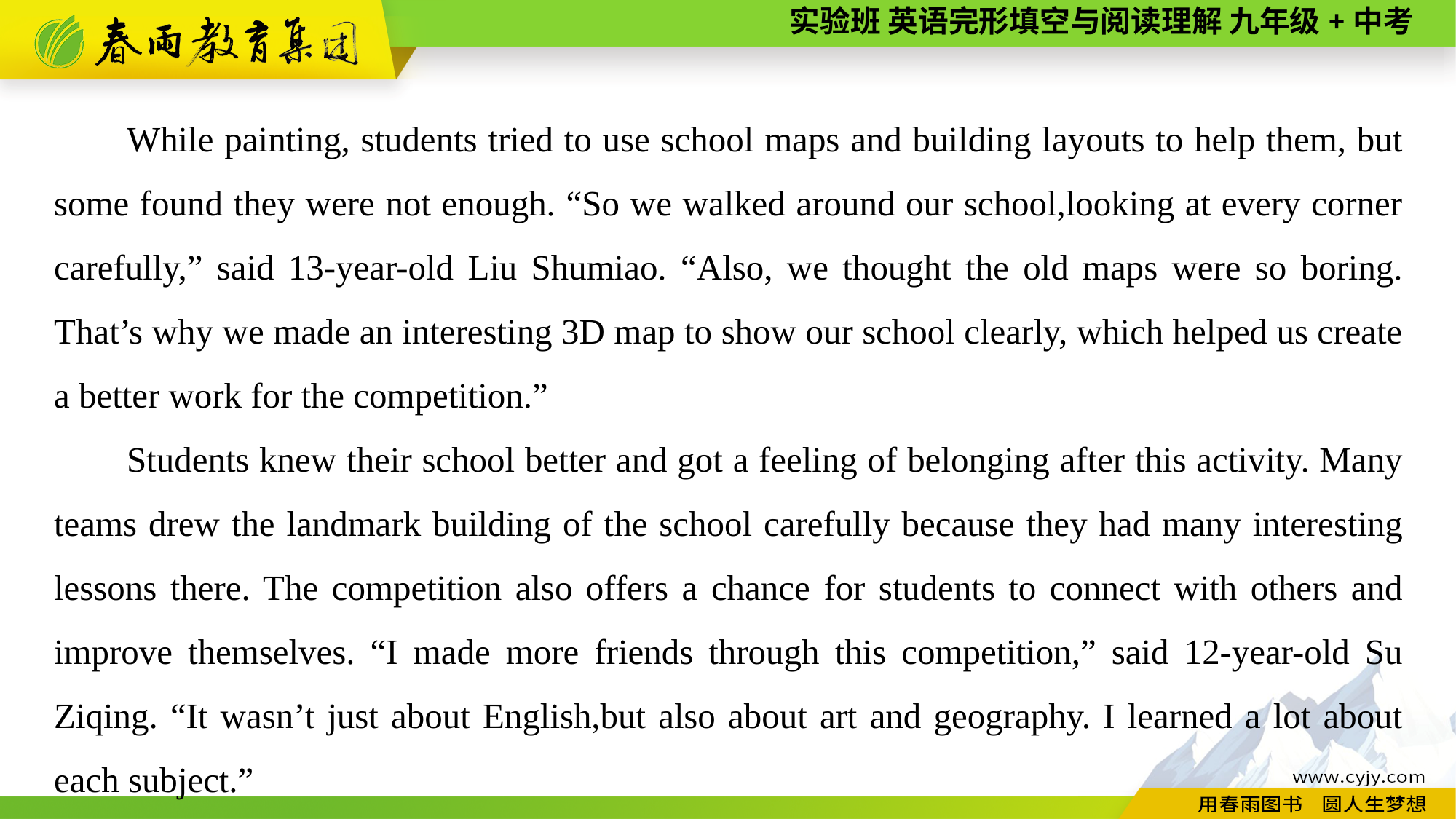

While painting, students tried to use school maps and building layouts to help them, but some found they were not enough. “So we walked around our school,looking at every corner carefully,” said 13-year-old Liu Shumiao. “Also, we thought the old maps were so boring. That’s why we made an interesting 3D map to show our school clearly, which helped us create a better work for the competition.”
Students knew their school better and got a feeling of belonging after this activity. Many teams drew the landmark building of the school carefully because they had many interesting lessons there. The competition also offers a chance for students to connect with others and improve themselves. “I made more friends through this competition,” said 12-year-old Su Ziqing. “It wasn’t just about English,but also about art and geography. I learned a lot about each subject.”